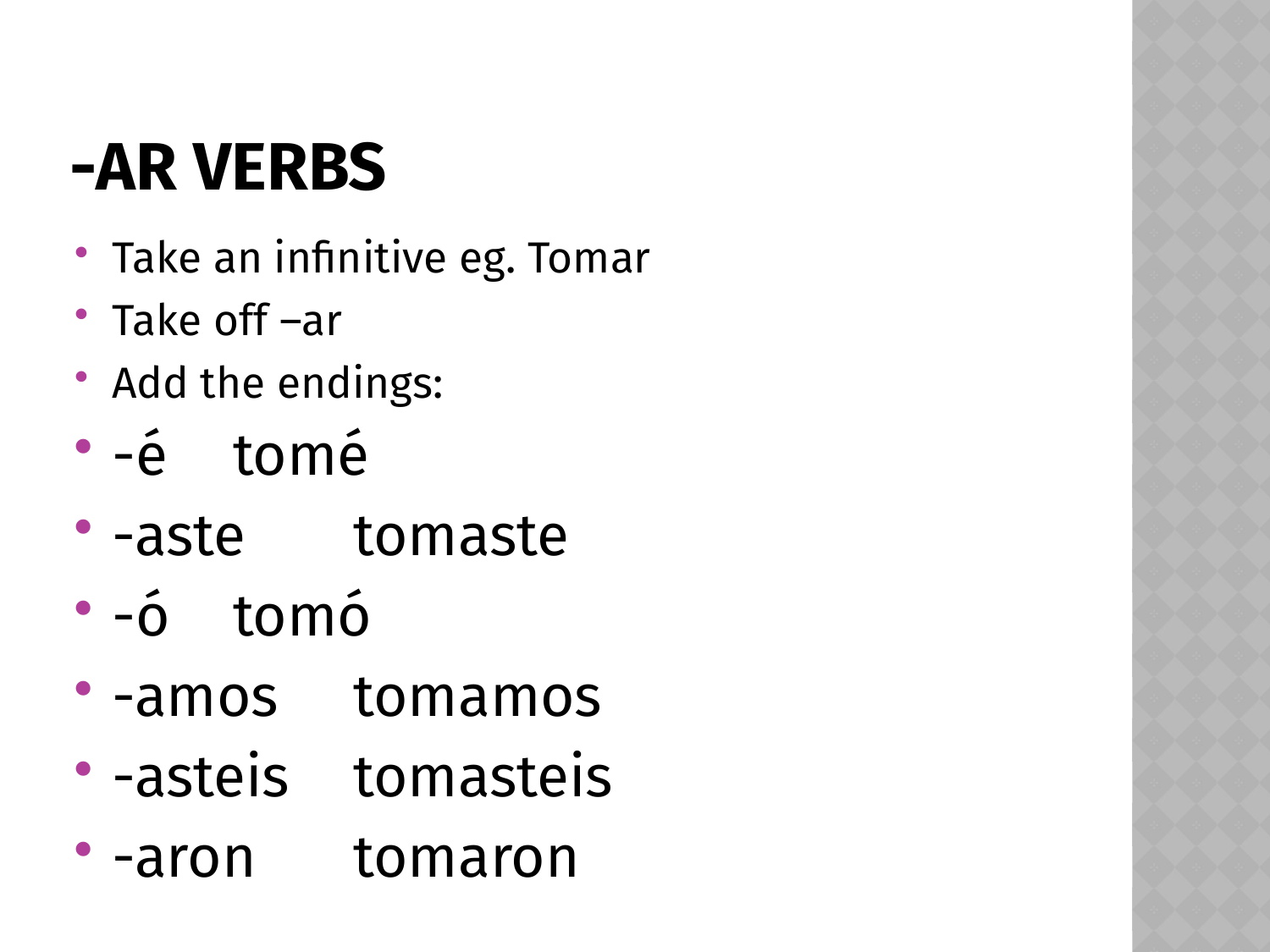

# -AR verbs
Take an infinitive eg. Tomar
Take off –ar
Add the endings:
-é				tomé
-aste			tomaste
-ó				tomó
-amos			tomamos
-asteis			tomasteis
-aron			tomaron